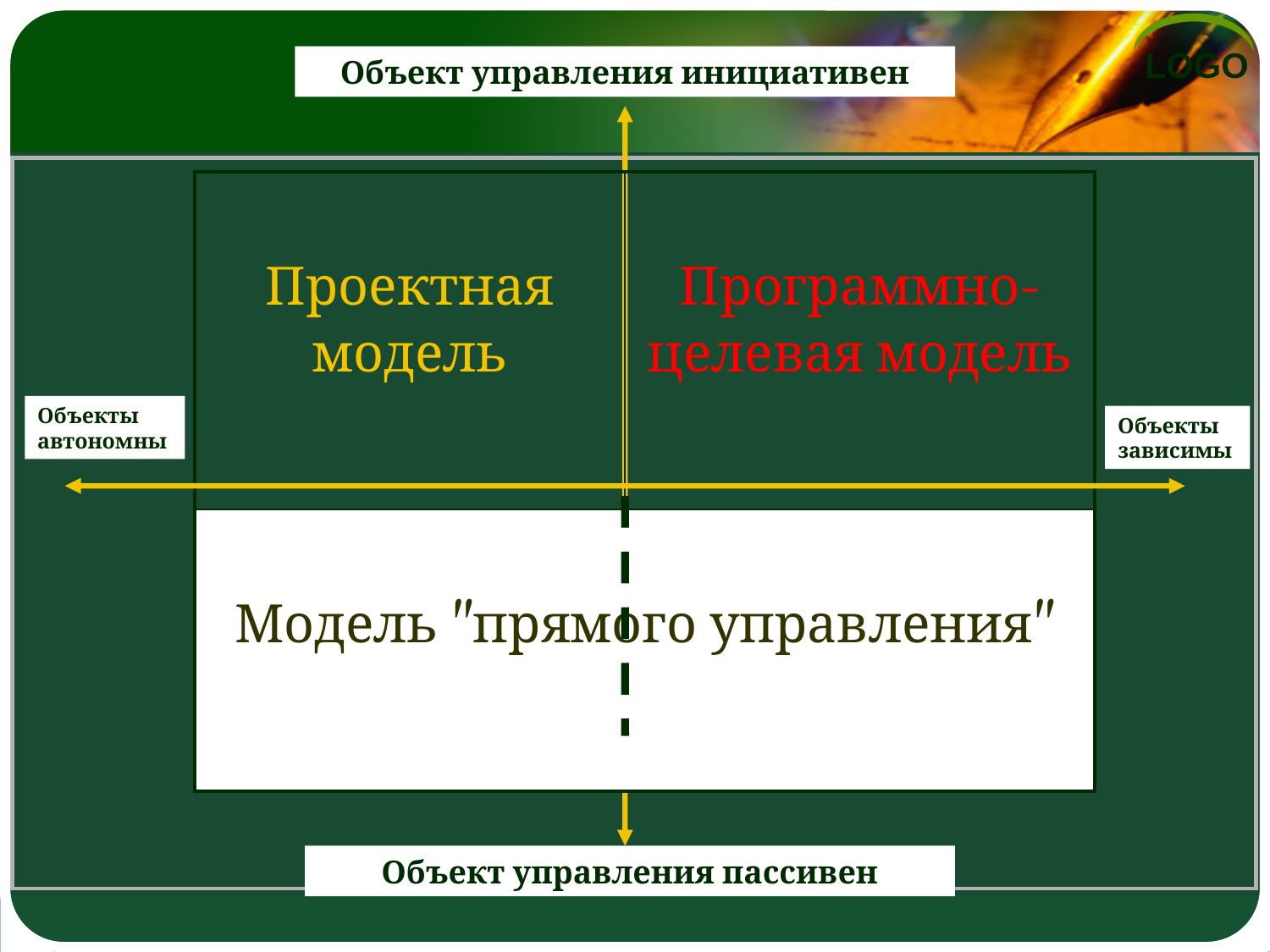

Объект управления инициативен

| Проектная модель | Программно-целевая модель |
| --- | --- |
| Модель "прямого управления" |  |
Объекты автономны
Объекты зависимы

Объект управления пассивен